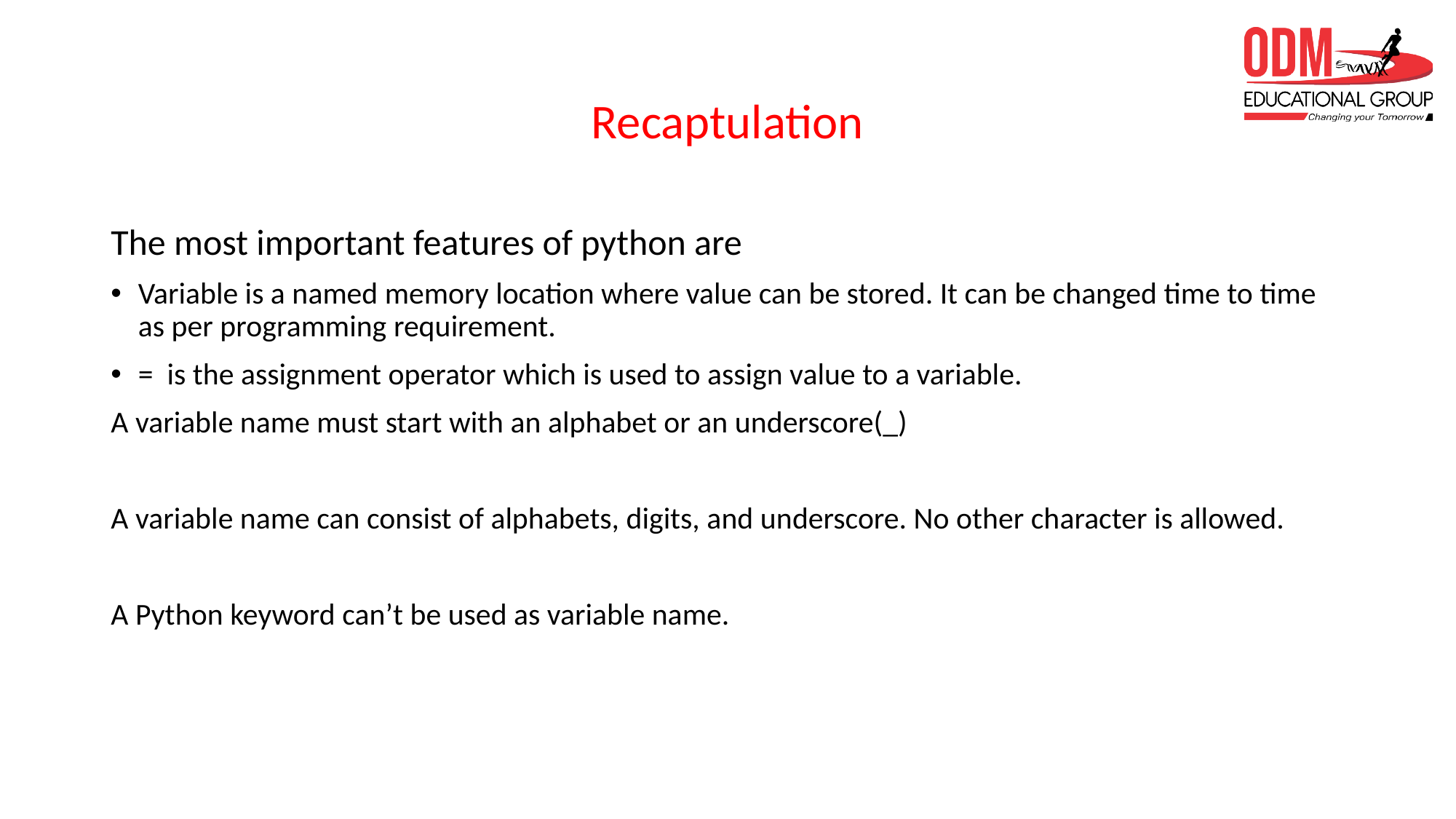

# Recaptulation
The most important features of python are
Variable is a named memory location where value can be stored. It can be changed time to time as per programming requirement.
=  is the assignment operator which is used to assign value to a variable.
A variable name must start with an alphabet or an underscore(_)

A variable name can consist of alphabets, digits, and underscore. No other character is allowed.

A Python keyword can’t be used as variable name.